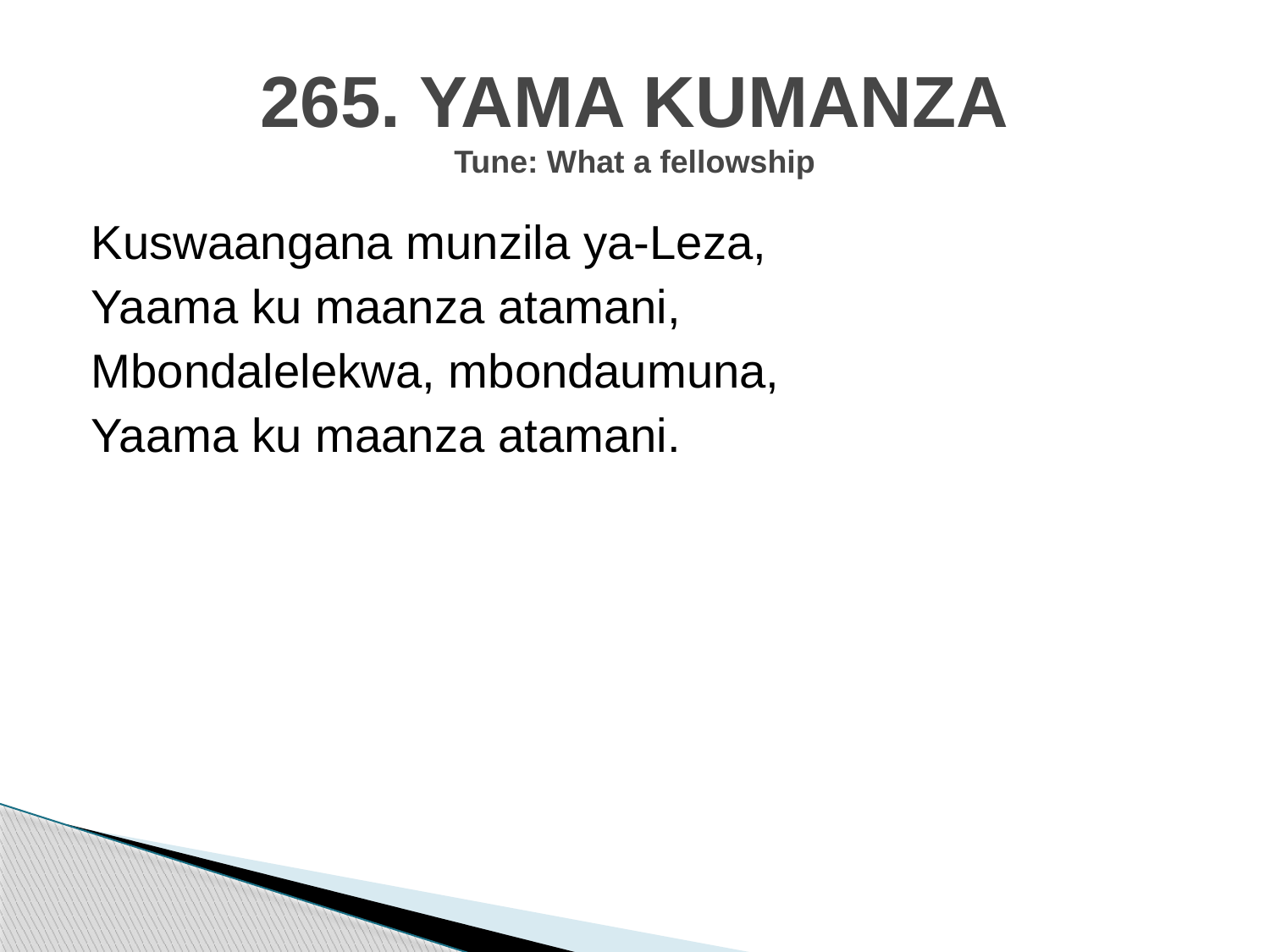

# 265. YAMA KUMANZA Tune: What a fellowship
Kuswaangana munzila ya-Leza,
Yaama ku maanza atamani,
Mbondalelekwa, mbondaumuna,
Yaama ku maanza atamani.